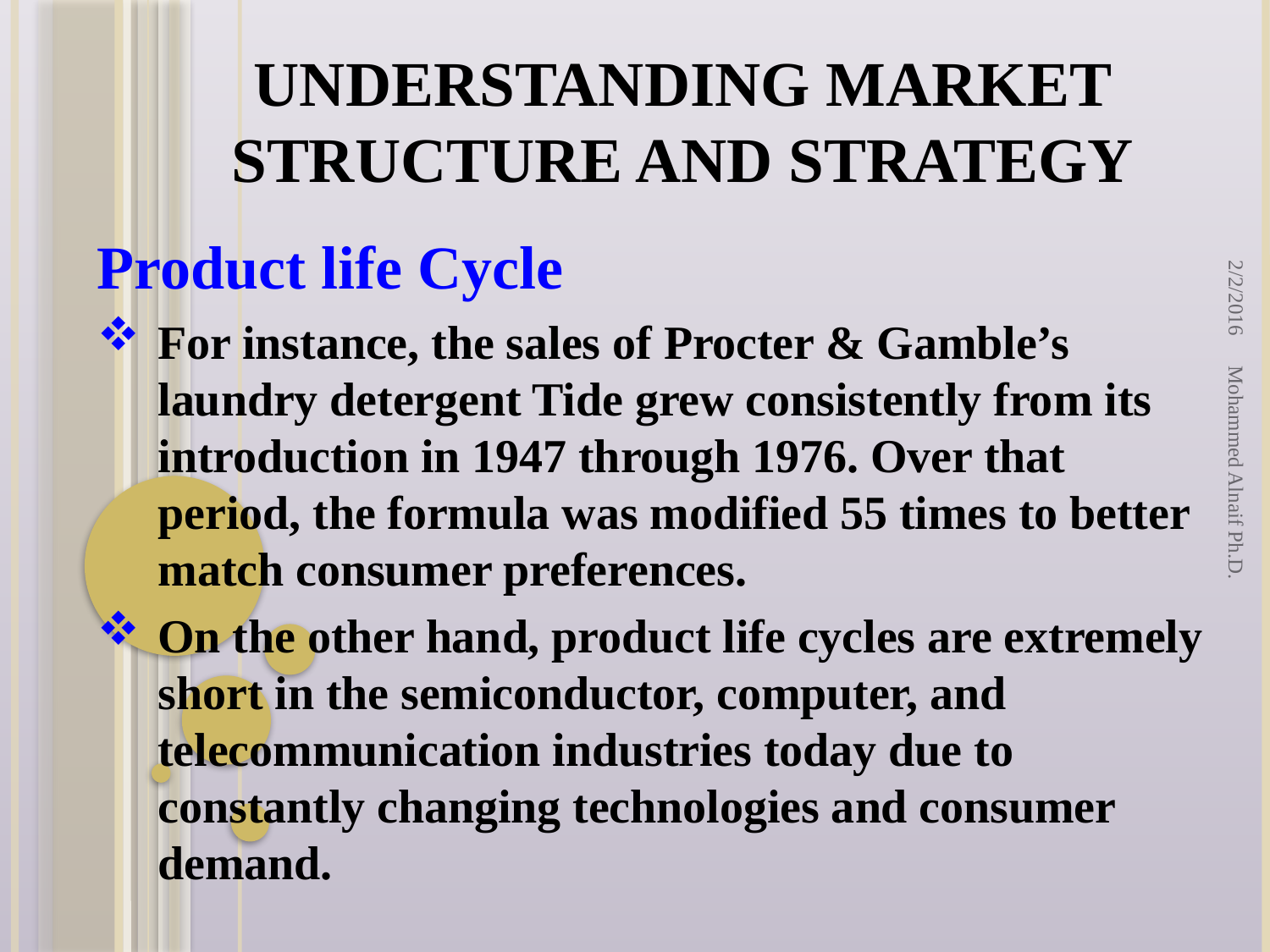

# Understanding Market Structure and Strategy
2/2/2016
Product life Cycle
For instance, the sales of Procter & Gamble’s laundry detergent Tide grew consistently from its introduction in 1947 through 1976. Over that period, the formula was modified 55 times to better match consumer preferences.
On the other hand, product life cycles are extremely short in the semiconductor, computer, and telecommunication industries today due to constantly changing technologies and consumer demand.
Mohammed Alnaif Ph.D.